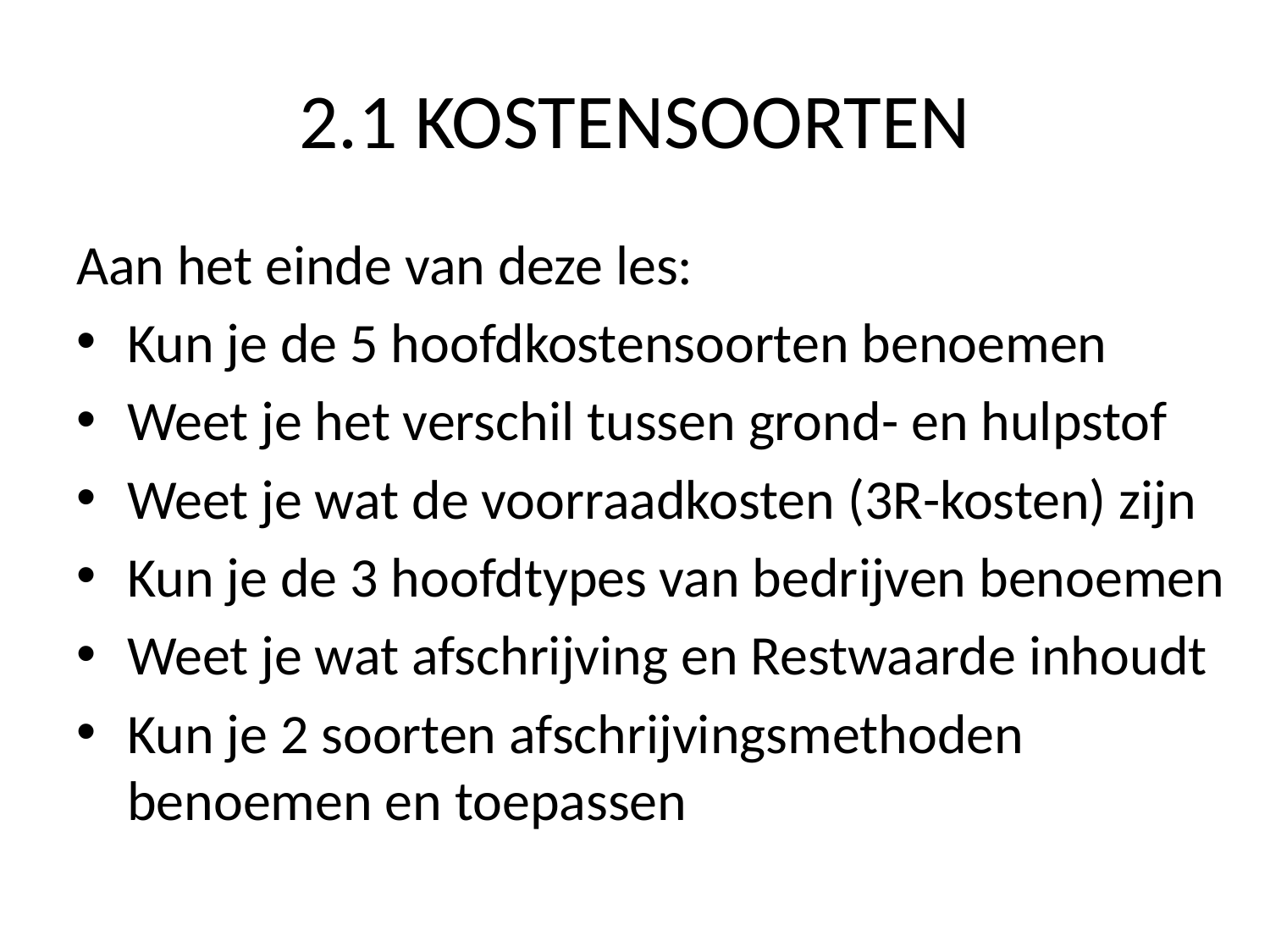

# 2.1 KOSTENSOORTEN
Aan het einde van deze les:
Kun je de 5 hoofdkostensoorten benoemen
Weet je het verschil tussen grond- en hulpstof
Weet je wat de voorraadkosten (3R-kosten) zijn
Kun je de 3 hoofdtypes van bedrijven benoemen
Weet je wat afschrijving en Restwaarde inhoudt
Kun je 2 soorten afschrijvingsmethoden benoemen en toepassen